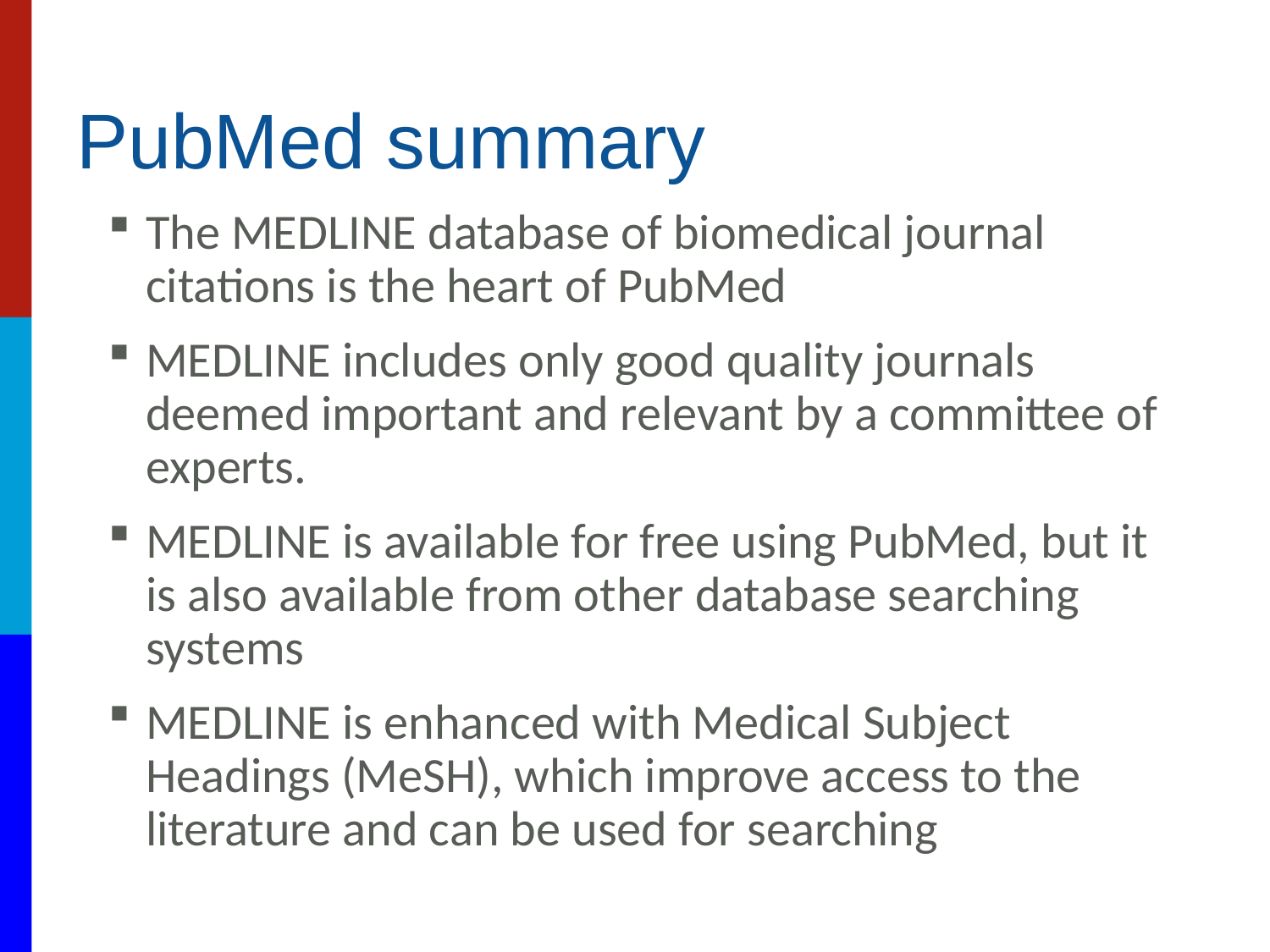

# PubMed summary
The MEDLINE database of biomedical journal citations is the heart of PubMed
MEDLINE includes only good quality journals deemed important and relevant by a committee of experts.
MEDLINE is available for free using PubMed, but it is also available from other database searching systems
MEDLINE is enhanced with Medical Subject Headings (MeSH), which improve access to the literature and can be used for searching